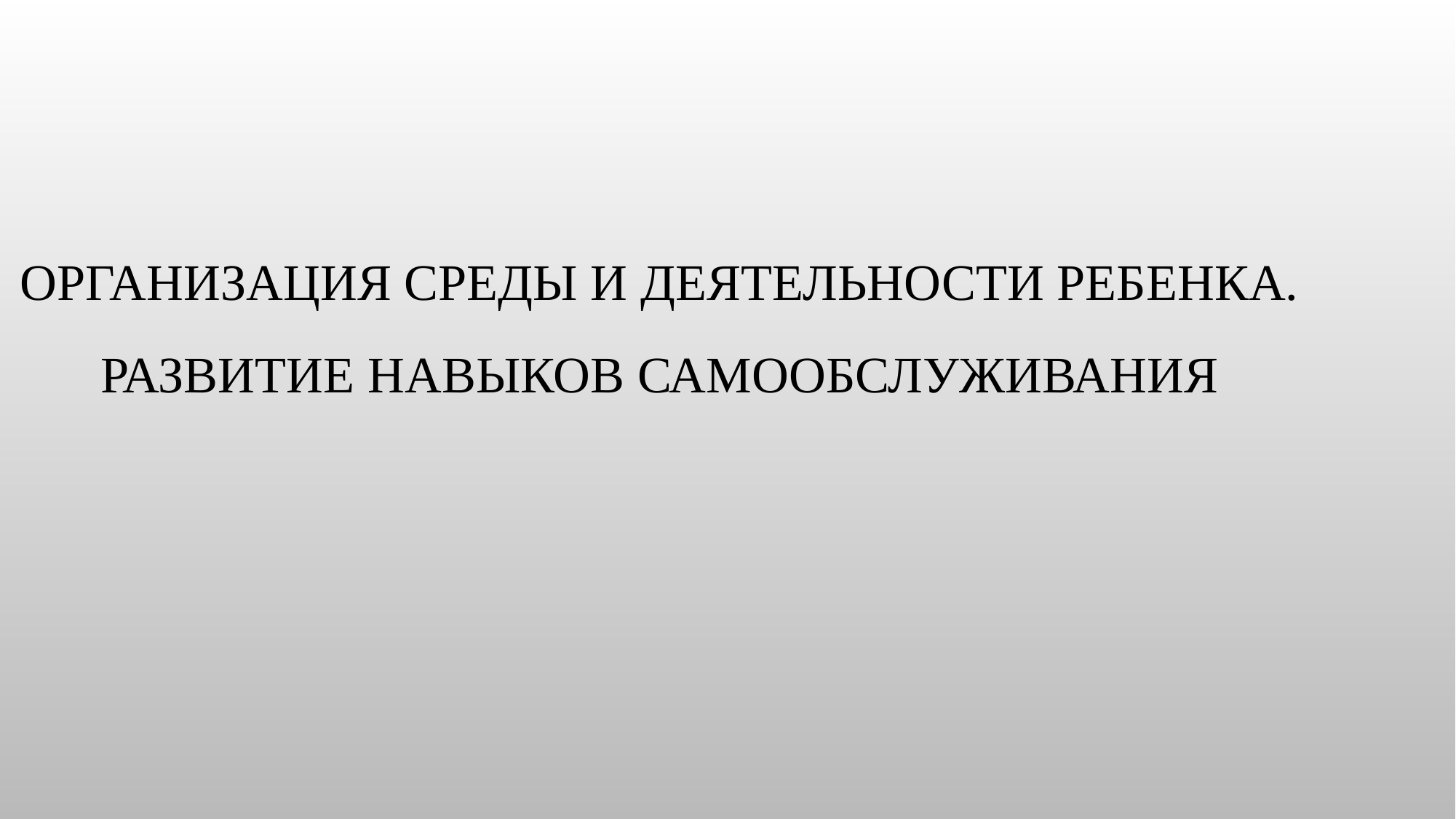

Организация среды и деятельности ребенка. Развитие навыков самообслуживания